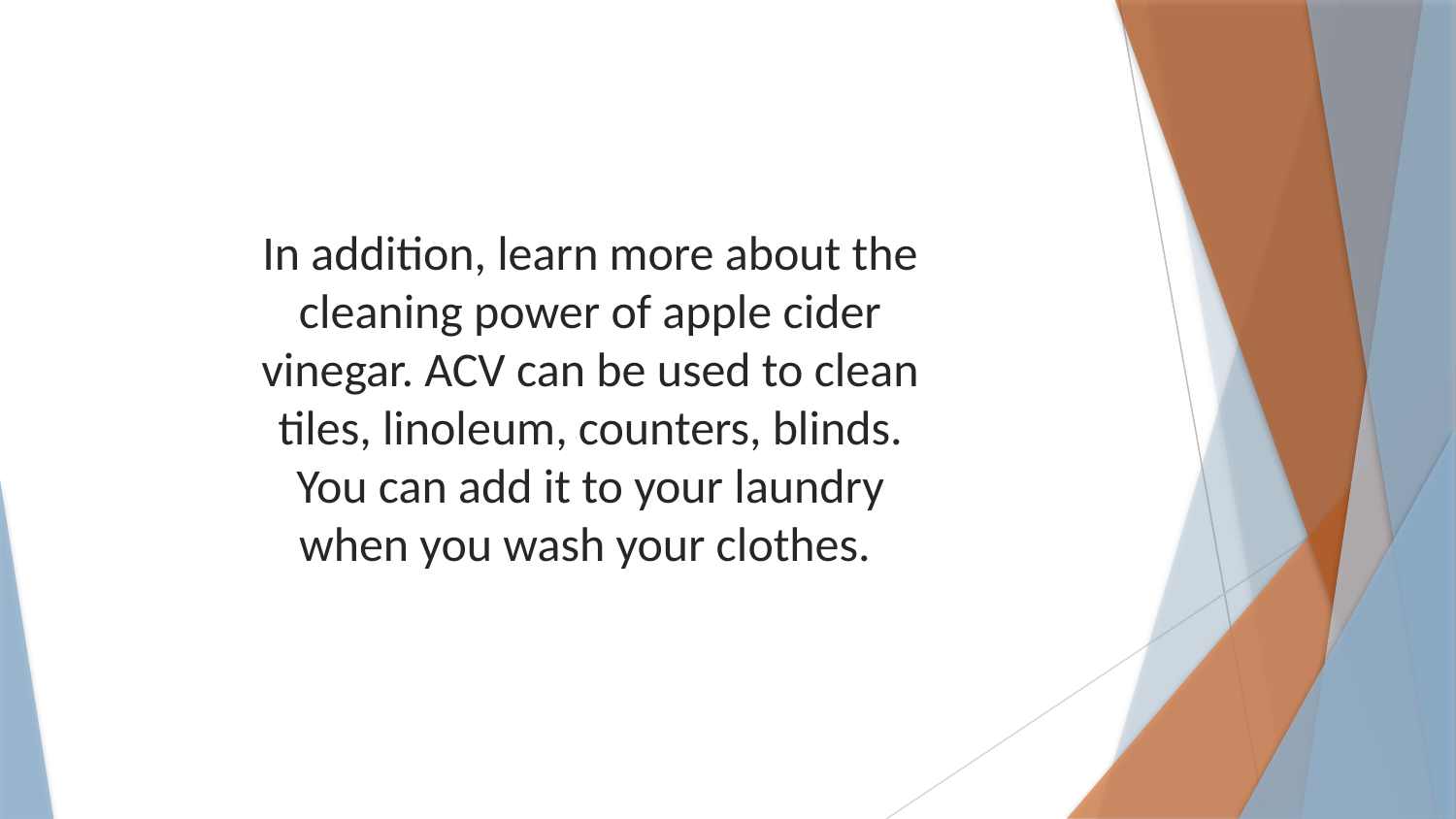

In addition, learn more about the cleaning power of apple cider vinegar. ACV can be used to clean tiles, linoleum, counters, blinds. You can add it to your laundry when you wash your clothes.